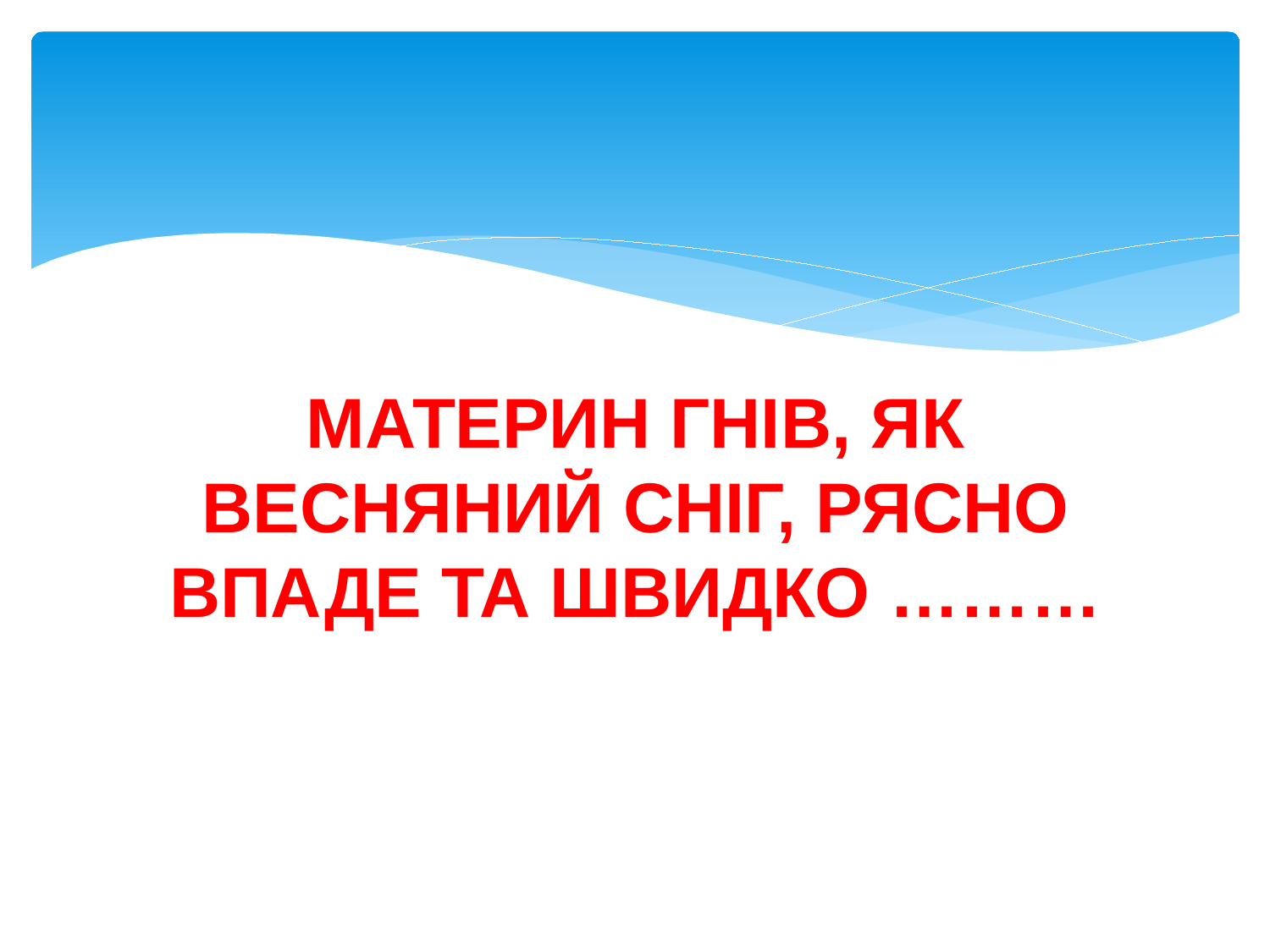

#
МАТЕРИН ГНІВ, ЯК ВЕСНЯНИЙ СНІГ, РЯСНО ВПАДЕ ТА ШВИДКО ………